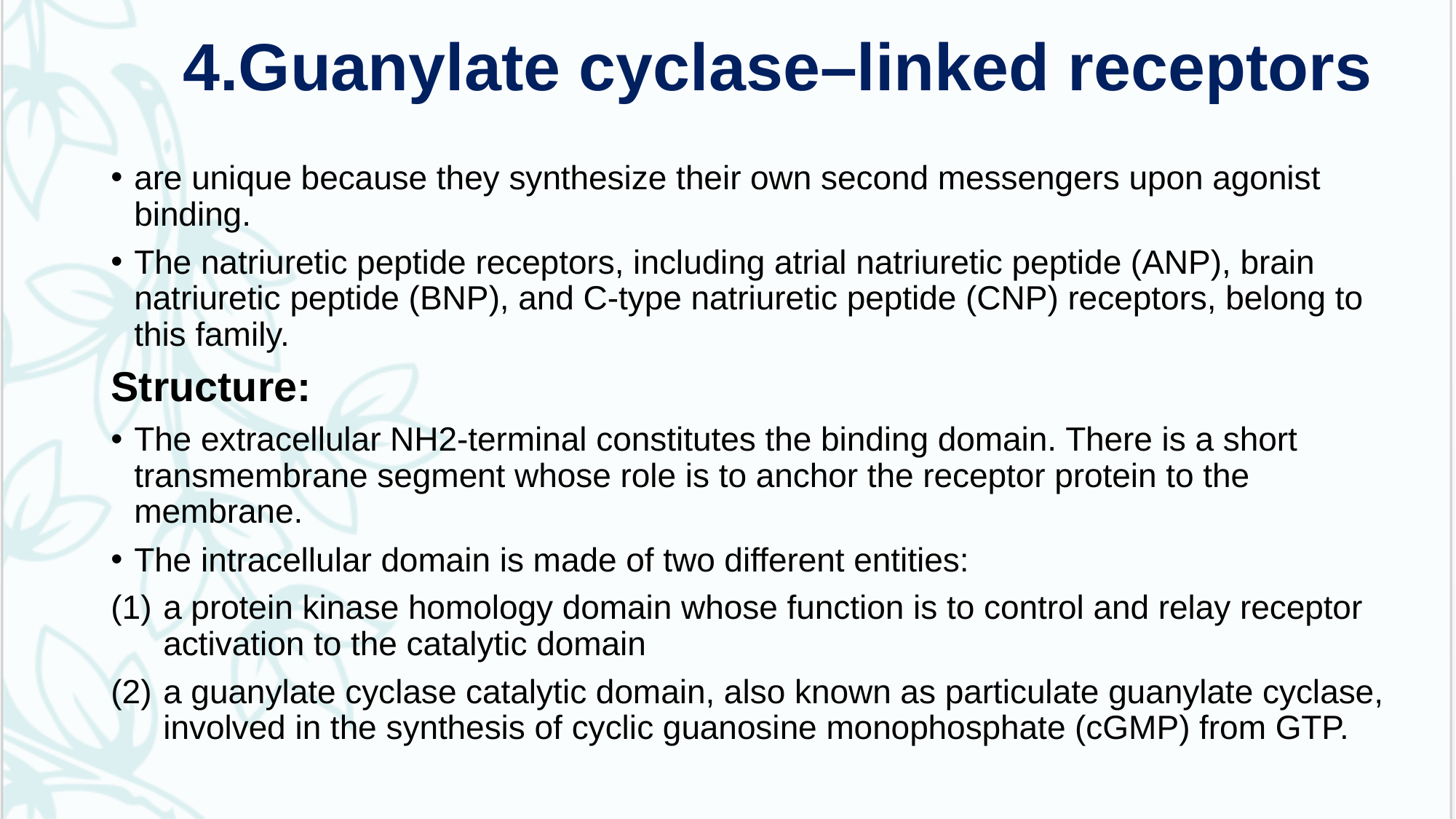

# 4.Guanylate cyclase–linked receptors
are unique because they synthesize their own second messengers upon agonist binding.
The natriuretic peptide receptors, including atrial natriuretic peptide (ANP), brain natriuretic peptide (BNP), and C-type natriuretic peptide (CNP) receptors, belong to this family.
Structure:
The extracellular NH2-terminal constitutes the binding domain. There is a short transmembrane segment whose role is to anchor the receptor protein to the membrane.
The intracellular domain is made of two different entities:
a protein kinase homology domain whose function is to control and relay receptor activation to the catalytic domain
a guanylate cyclase catalytic domain, also known as particulate guanylate cyclase, involved in the synthesis of cyclic guanosine monophosphate (cGMP) from GTP.